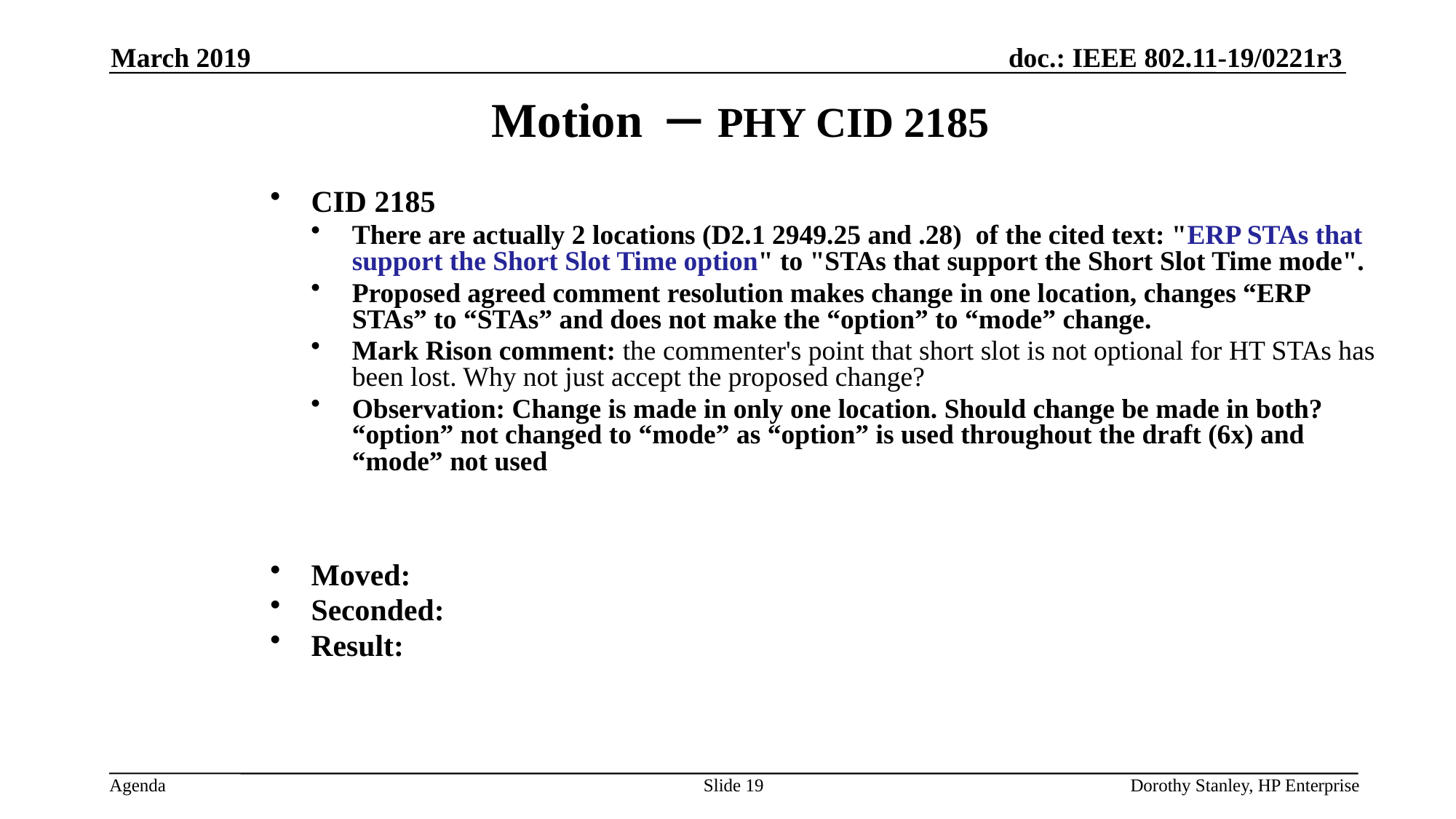

March 2019
Motion  – PHY CID 2185
CID 2185
There are actually 2 locations (D2.1 2949.25 and .28)  of the cited text: "ERP STAs that support the Short Slot Time option" to "STAs that support the Short Slot Time mode".
Proposed agreed comment resolution makes change in one location, changes “ERP STAs” to “STAs” and does not make the “option” to “mode” change.
Mark Rison comment: the commenter's point that short slot is not optional for HT STAs has been lost. Why not just accept the proposed change?
Observation: Change is made in only one location. Should change be made in both? “option” not changed to “mode” as “option” is used throughout the draft (6x) and  “mode” not used

Moved:
Seconded:
Result:

Slide 19
Dorothy Stanley, HP Enterprise